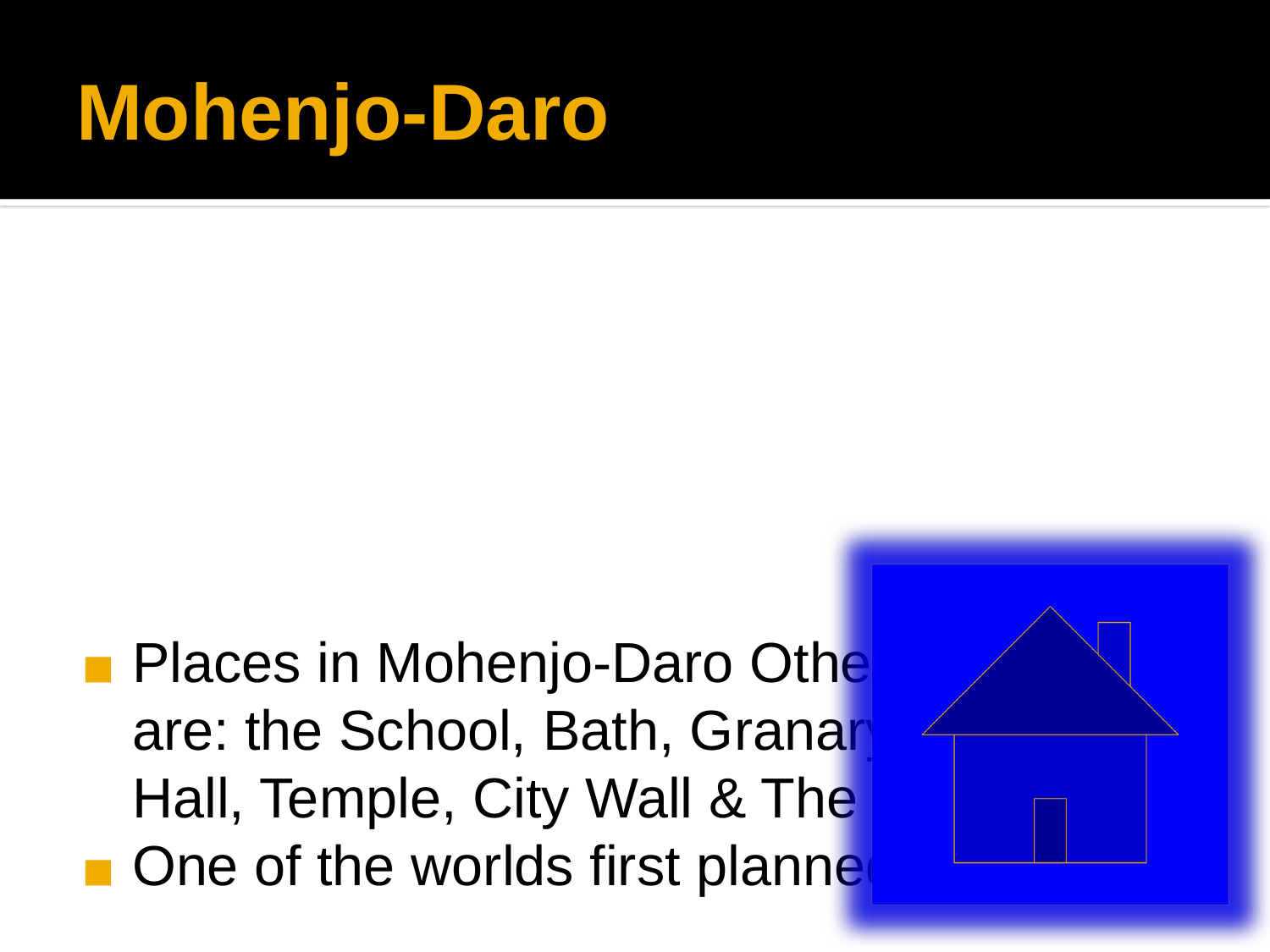

Places in Mohenjo-Daro Other than houses are: the School, Bath, Granary, Assembly Hall, Temple, City Wall & The canal
One of the worlds first planned cities
# Mohenjo-Daro